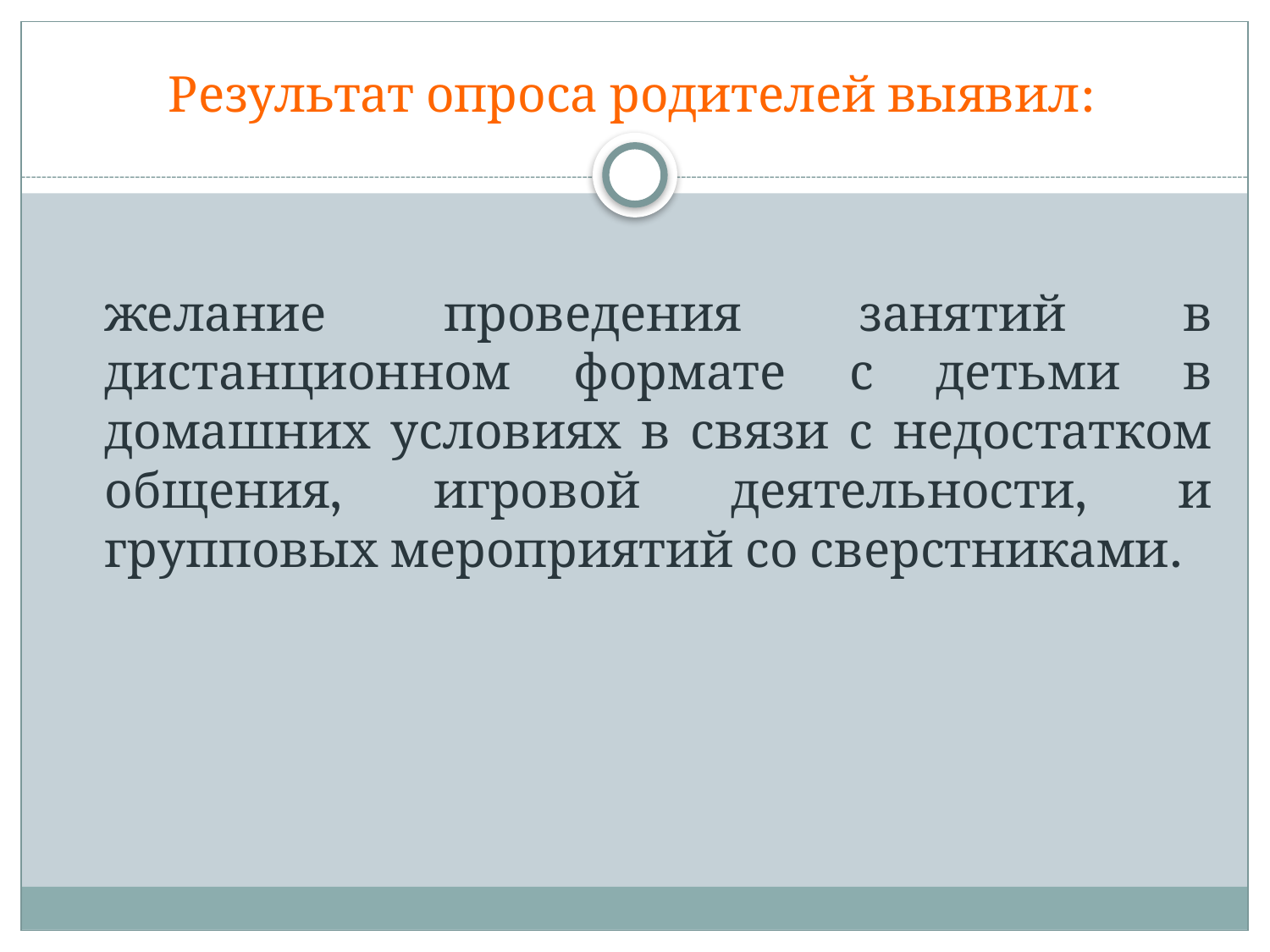

# Результат опроса родителей выявил:

желание проведения занятий в дистанционном формате с детьми в домашних условиях в связи с недостатком общения, игровой деятельности, и групповых мероприятий со сверстниками.